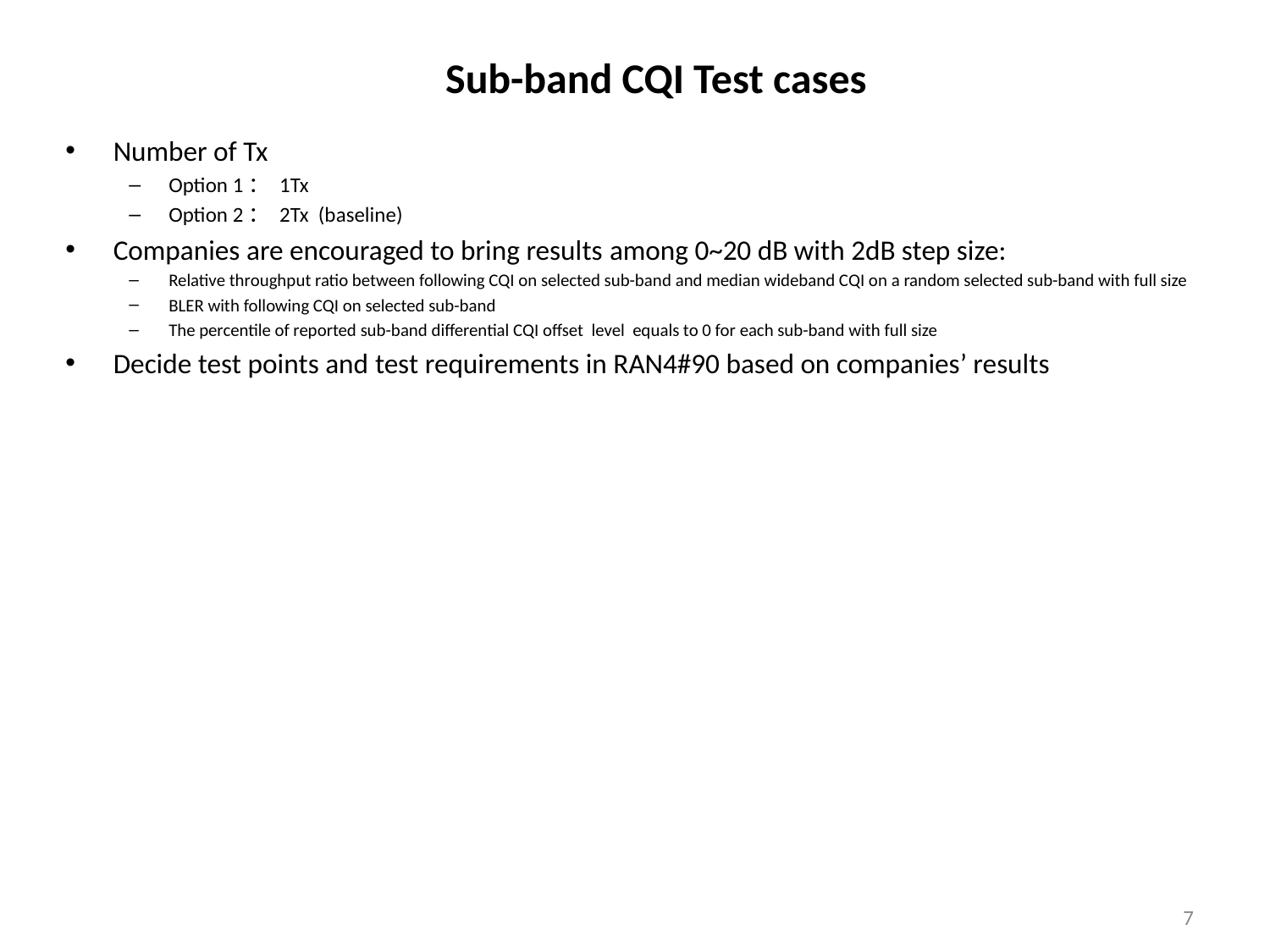

# Sub-band CQI Test cases
Number of Tx
Option 1： 1Tx
Option 2： 2Tx  (baseline)
Companies are encouraged to bring results among 0~20 dB with 2dB step size:
Relative throughput ratio between following CQI on selected sub-band and median wideband CQI on a random selected sub-band with full size
BLER with following CQI on selected sub-band
The percentile of reported sub-band differential CQI offset  level  equals to 0 for each sub-band with full size
Decide test points and test requirements in RAN4#90 based on companies’ results

7